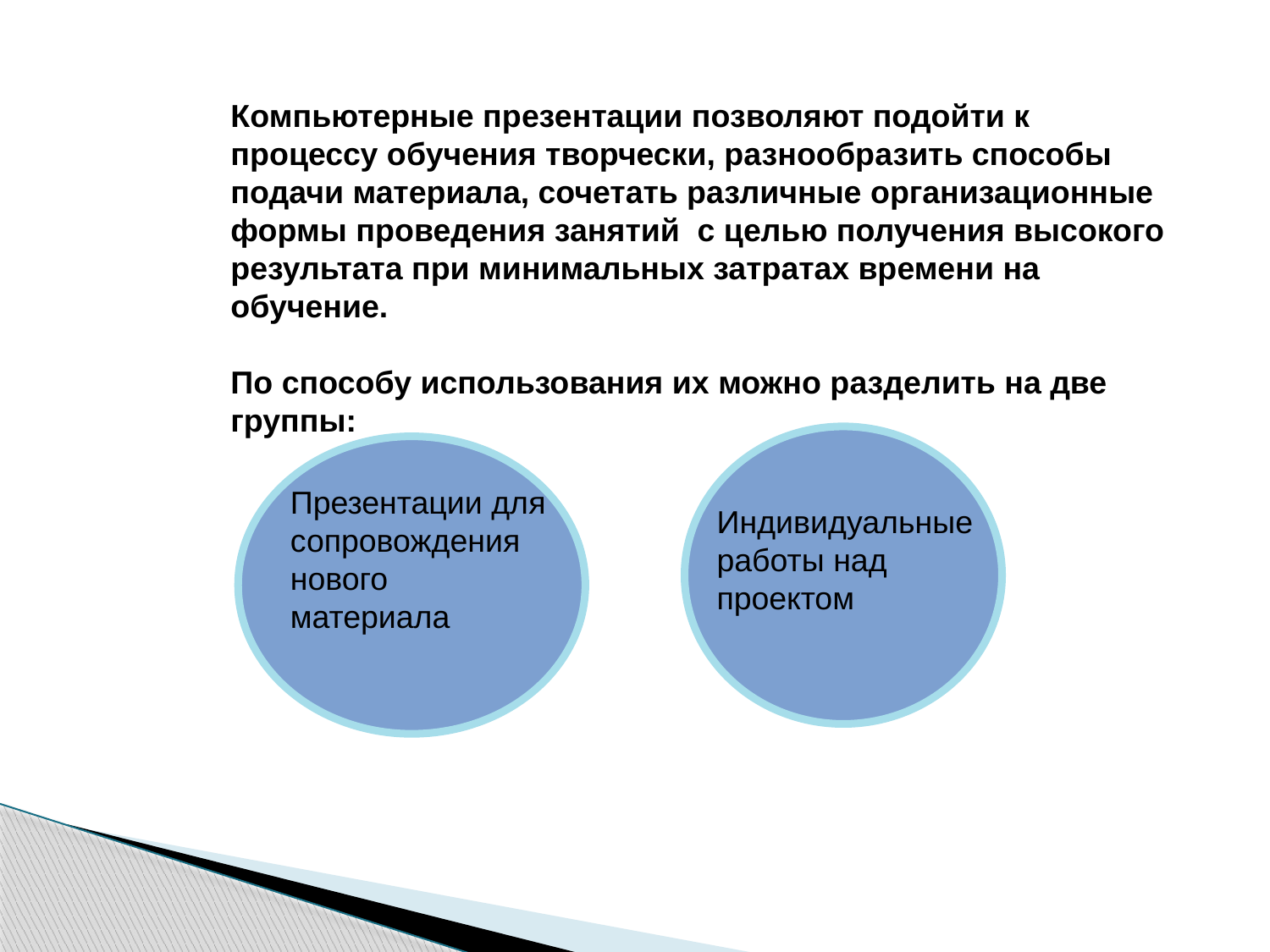

Компьютерные презентации позволяют подойти к процессу обучения творчески, разнообразить способы подачи материала, сочетать различные организационные  формы проведения занятий  с целью получения высокого результата при минимальных затратах времени на обучение.

По способу использования их можно разделить на две группы:

Презентации для сопровождения нового материала
Индивидуальные работы над проектом